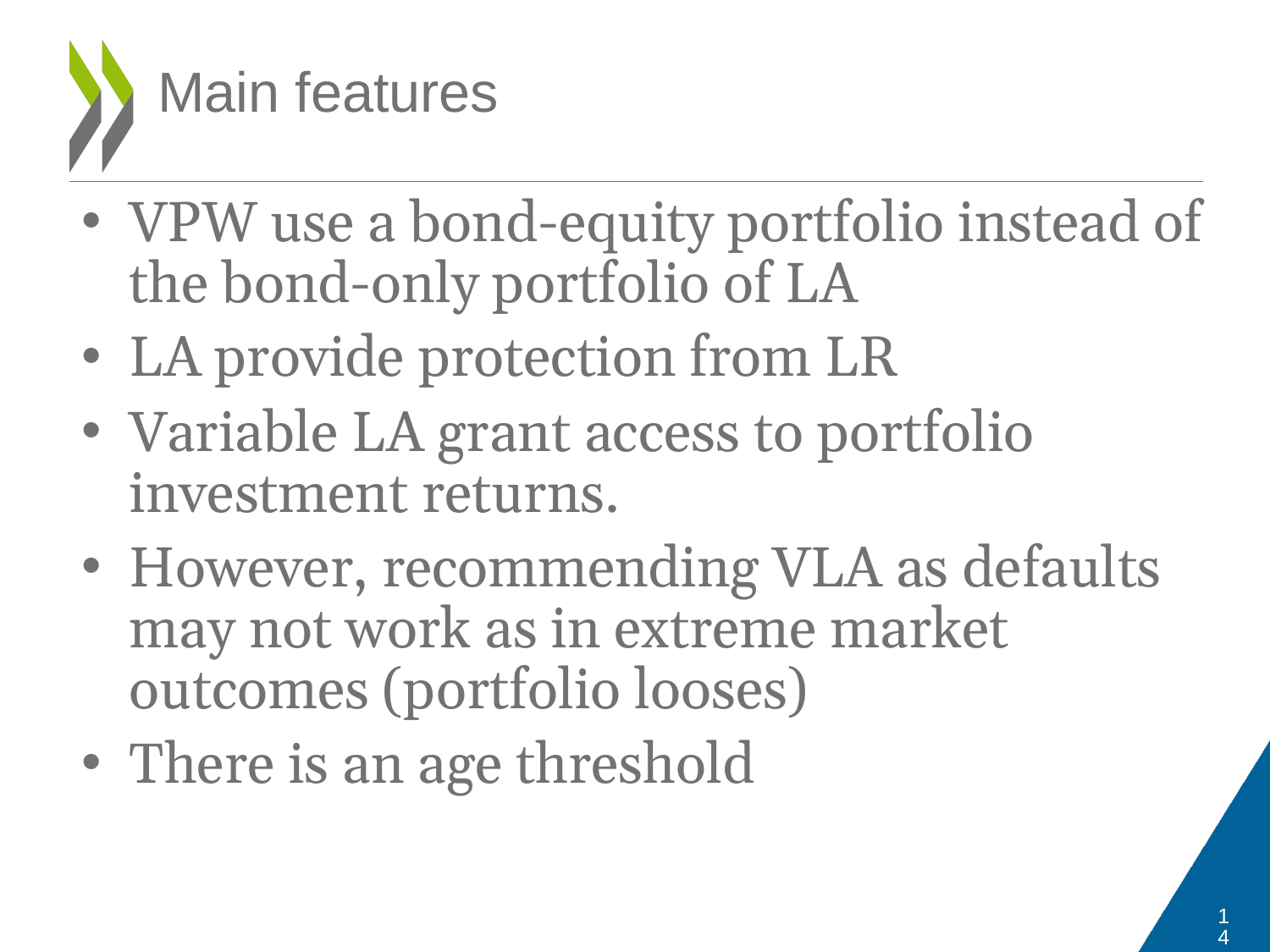

# Main features
VPW use a bond-equity portfolio instead of the bond-only portfolio of LA
LA provide protection from LR
Variable LA grant access to portfolio investment returns.
However, recommending VLA as defaults may not work as in extreme market outcomes (portfolio looses)
There is an age threshold
14